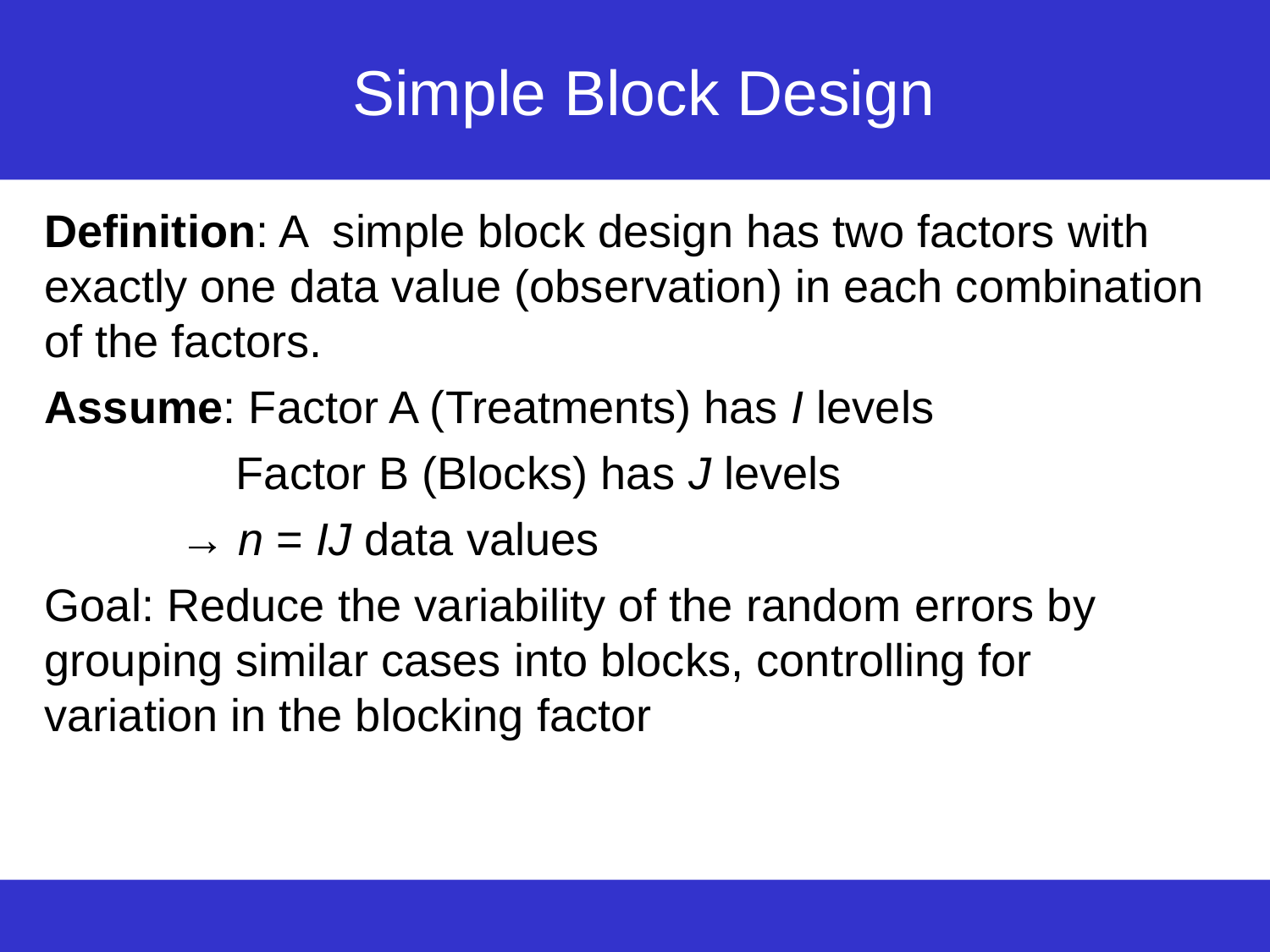

# Simple Block Design
Definition: A  simple block design has two factors with exactly one data value (observation) in each combination of the factors.
Assume: Factor A (Treatments) has I levels
Factor B (Blocks) has J levels
→ n = IJ data values
Goal: Reduce the variability of the random errors by grouping similar cases into blocks, controlling for variation in the blocking factor